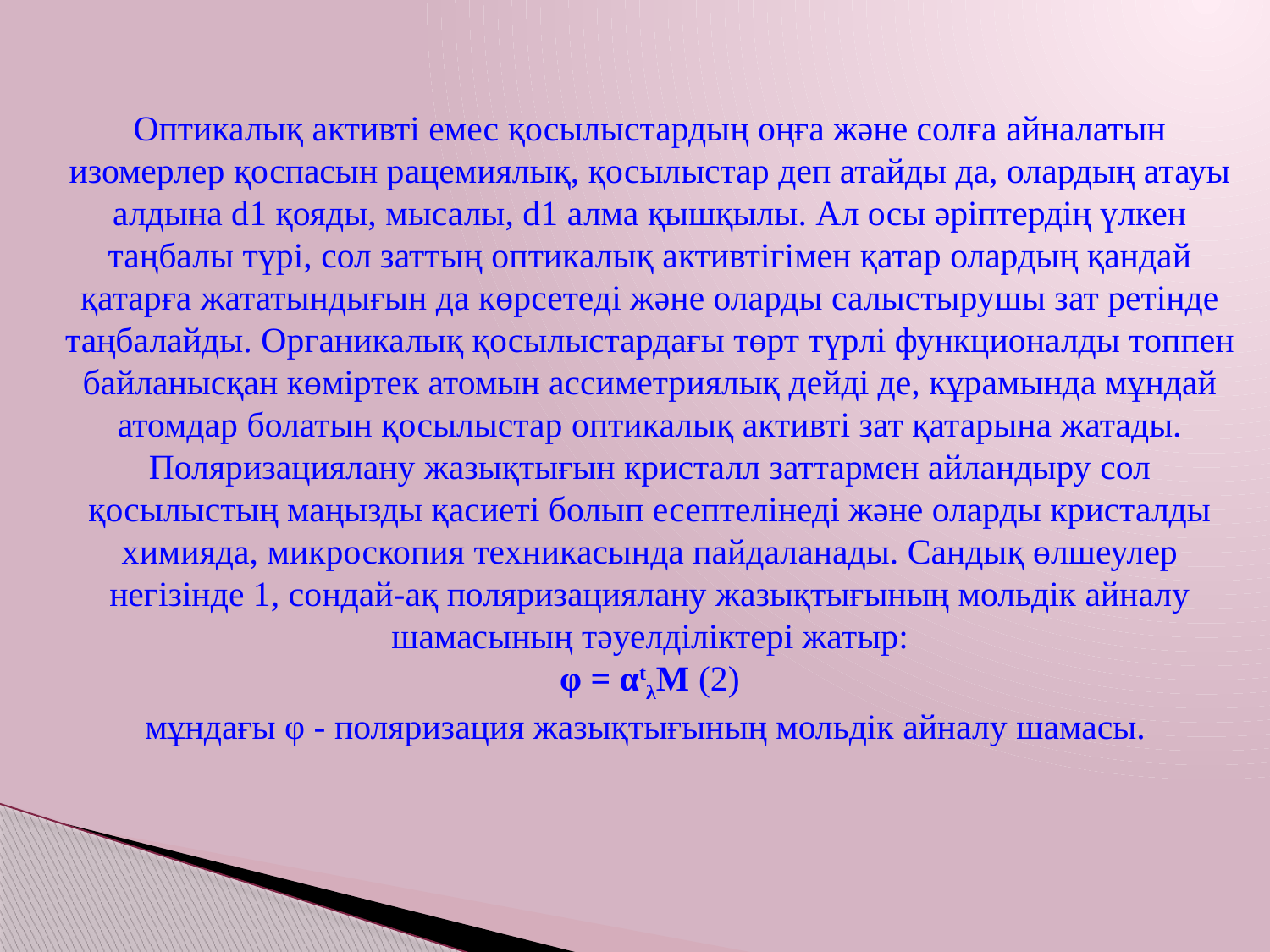

Оптикалық активті емес қосылыстардың оңға және солға айналатын изомерлер қоспасын рацемиялық, қосылыстар деп атайды да, олардың атауы алдына d1 қояды, мысалы, d1 алма қышқылы. Ал осы әріптердің үлкен таңбалы түрі, сол заттың оптикалық активтігімен қатар олардың қандай қатарға жататындығын да көрсетеді және оларды салыстырушы зат ретінде таңбалайды. Органикалық қосылыстардағы төрт түрлі функционалды топпен байланысқан көміртек атомын ассиметриялық дейді де, кұрамында мұндай атомдар болатын қосылыстар оптикалық активті зат қатарына жатады.
Поляризациялану жазықтығын кристалл заттармен айландыру сол қосылыстың маңызды қасиеті болып есептелінеді және оларды кристалды химияда, микроскопия техникасында пайдаланады. Сандық өлшеулер негізінде 1, сондай-ақ поляризациялану жазықтығының мольдік айналу шамасының тәуелділіктері жатыр:
φ = αtλМ (2)
мұндағы φ - поляризация жазықтығының мольдік айналу шамасы.